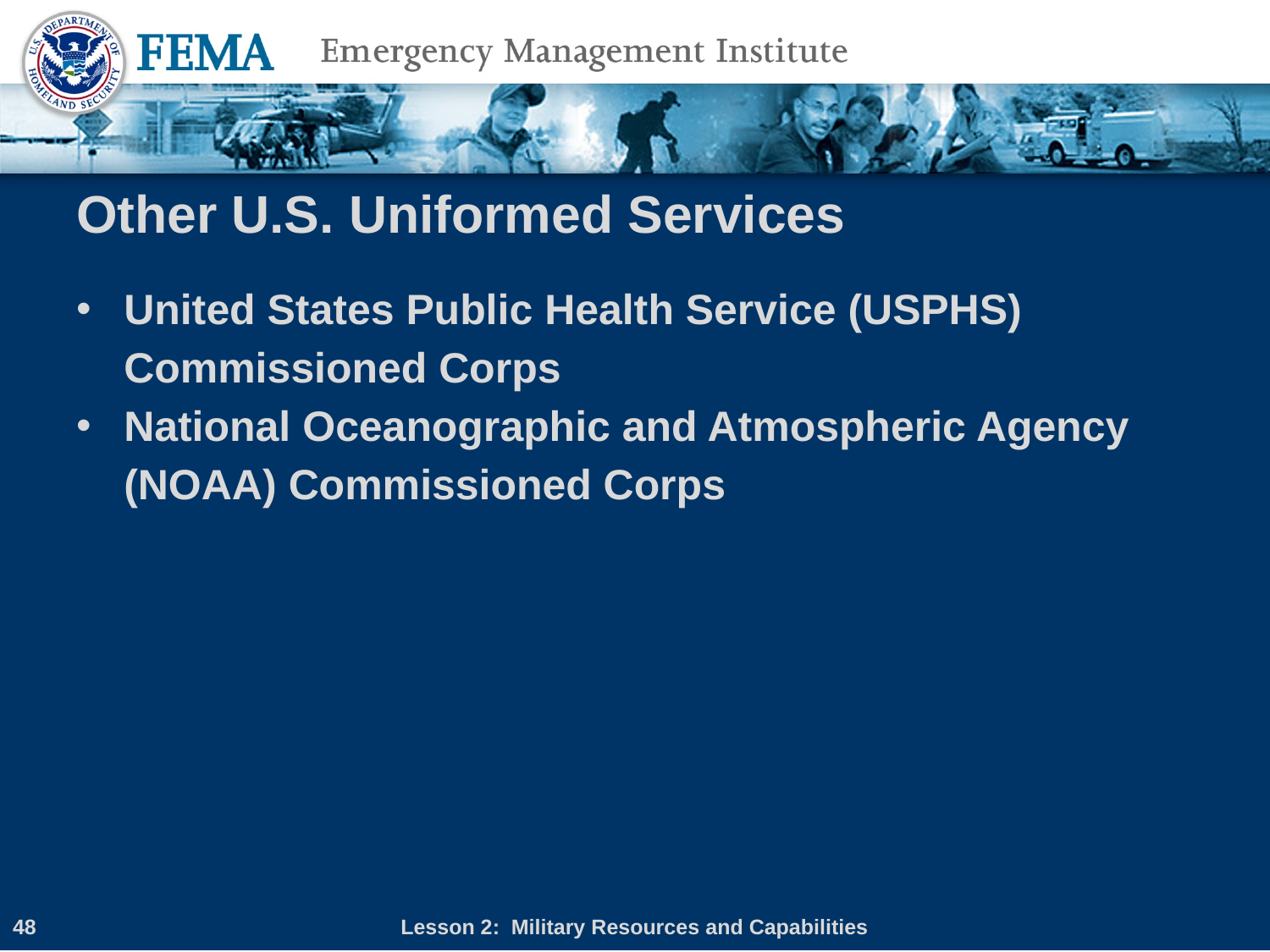

# Other U.S. Uniformed Services
United States Public Health Service (USPHS) Commissioned Corps
National Oceanographic and Atmospheric Agency (NOAA) Commissioned Corps
48
Lesson 2:  Military Resources and Capabilities